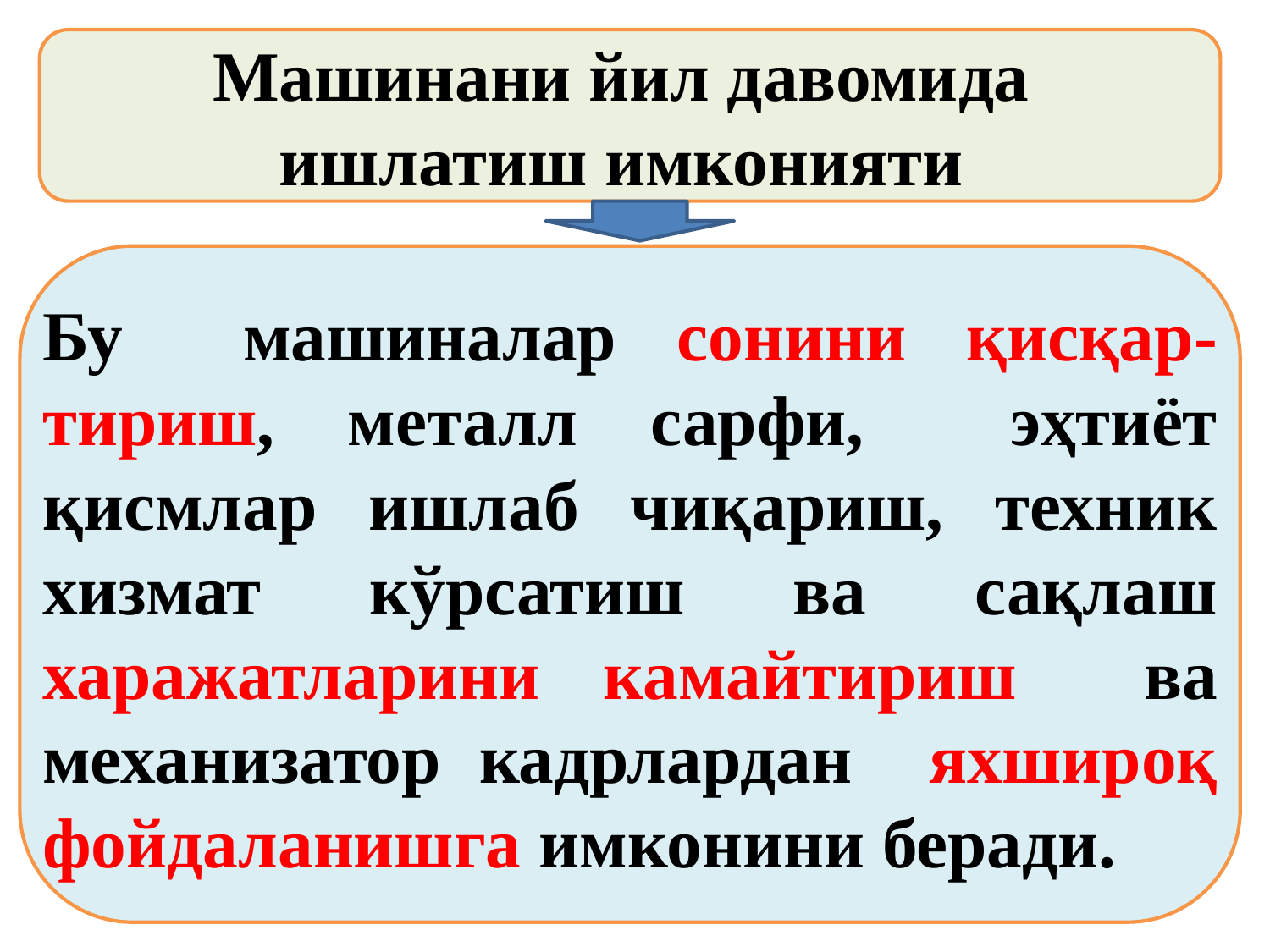

Машинани йил давомида  ишлатиш имконияти

Бу  машиналар сонини қисқар-тириш, металл сарфи,  эҳтиёт қисмлар ишлаб чиқариш, техник хизмат кўрсатиш ва сақлаш харажатларини камайтириш  ва механизатор кадрлардан  яхшироқ фойдаланишга имконини беради.